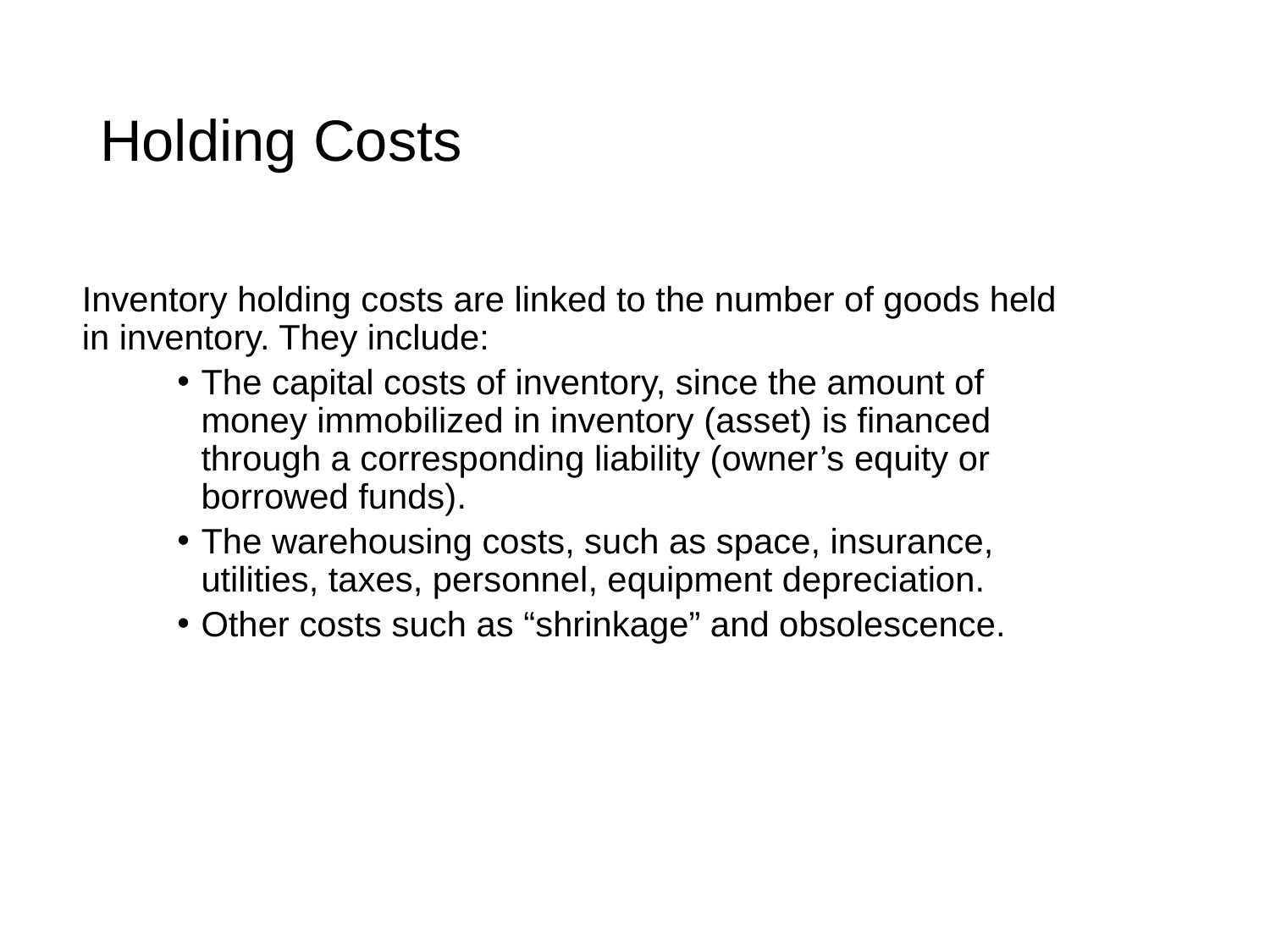

# Holding Costs
Inventory holding costs are linked to the number of goods held in inventory. They include:
The capital costs of inventory, since the amount of money immobilized in inventory (asset) is financed through a corresponding liability (owner’s equity or borrowed funds).
The warehousing costs, such as space, insurance, utilities, taxes, personnel, equipment depreciation.
Other costs such as “shrinkage” and obsolescence.